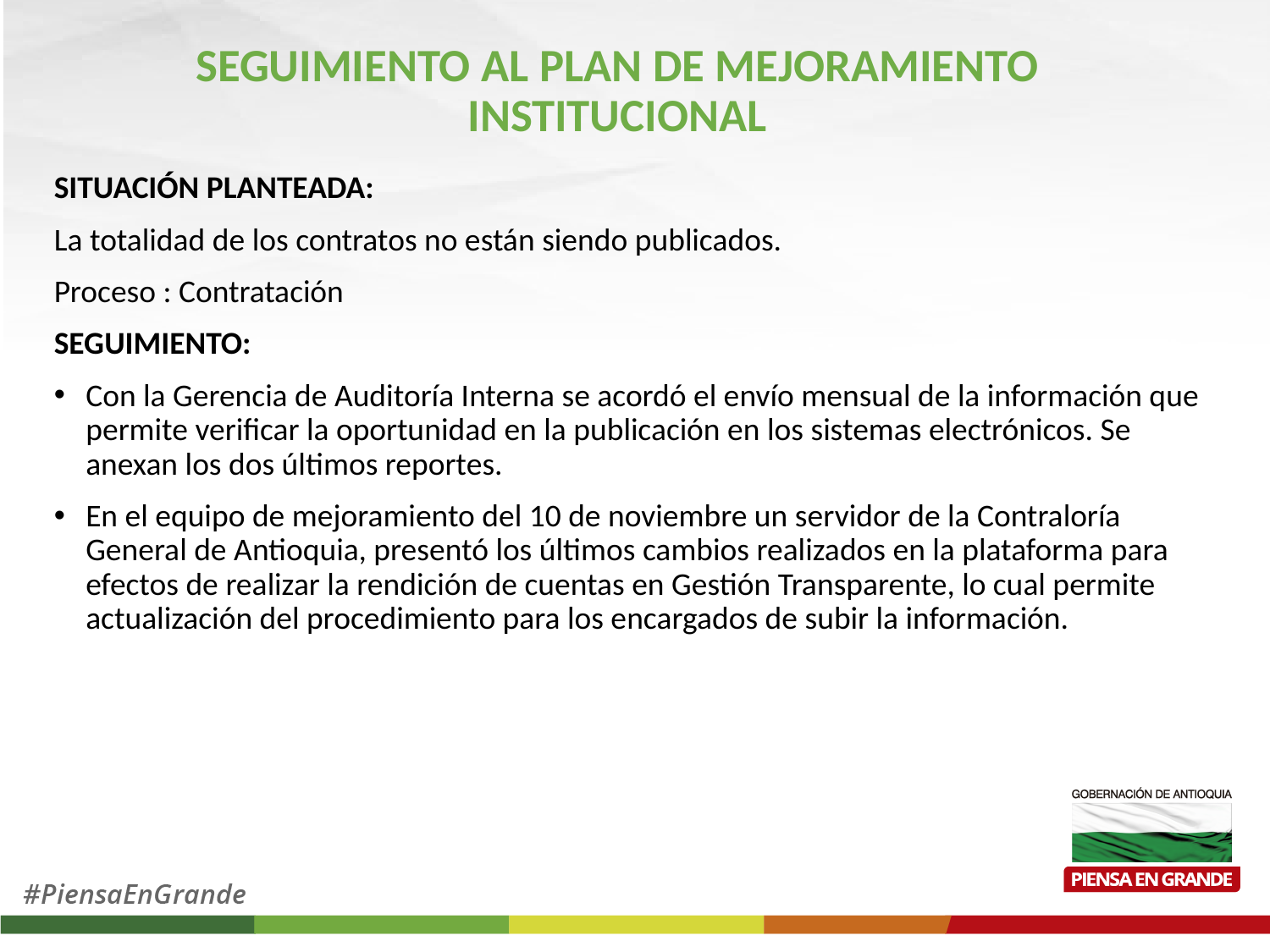

# SEGUIMIENTO AL PLAN DE MEJORAMIENTO INSTITUCIONAL
SITUACIÓN PLANTEADA:
La totalidad de los contratos no están siendo publicados.
Proceso : Contratación
SEGUIMIENTO:
Con la Gerencia de Auditoría Interna se acordó el envío mensual de la información que permite verificar la oportunidad en la publicación en los sistemas electrónicos. Se anexan los dos últimos reportes.
En el equipo de mejoramiento del 10 de noviembre un servidor de la Contraloría General de Antioquia, presentó los últimos cambios realizados en la plataforma para efectos de realizar la rendición de cuentas en Gestión Transparente, lo cual permite actualización del procedimiento para los encargados de subir la información.